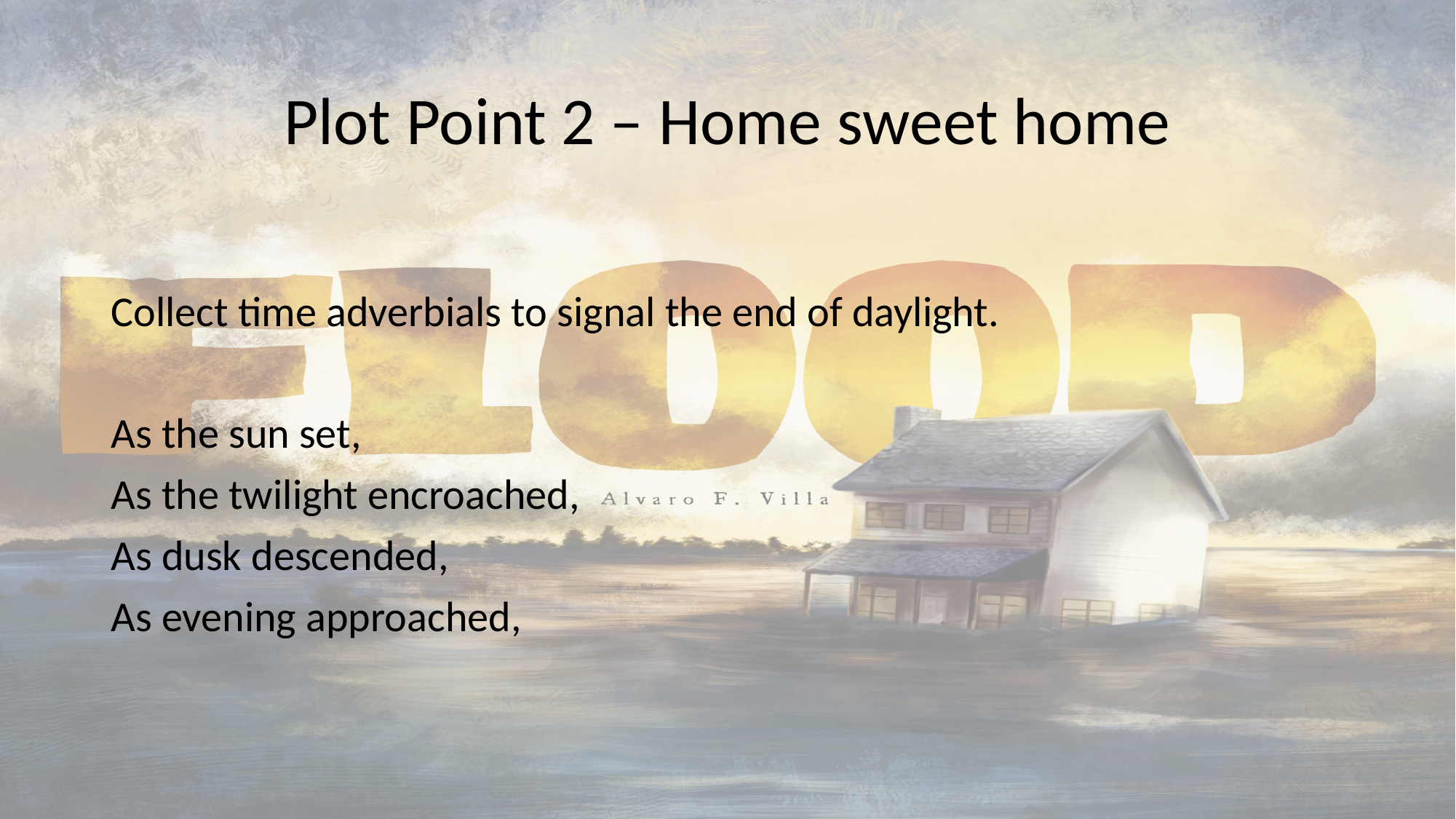

# Plot Point 2 – Home sweet home

Collect time adverbials to signal the end of daylight.

As the sun set,
As the twilight encroached,
As dusk descended,
As evening approached,